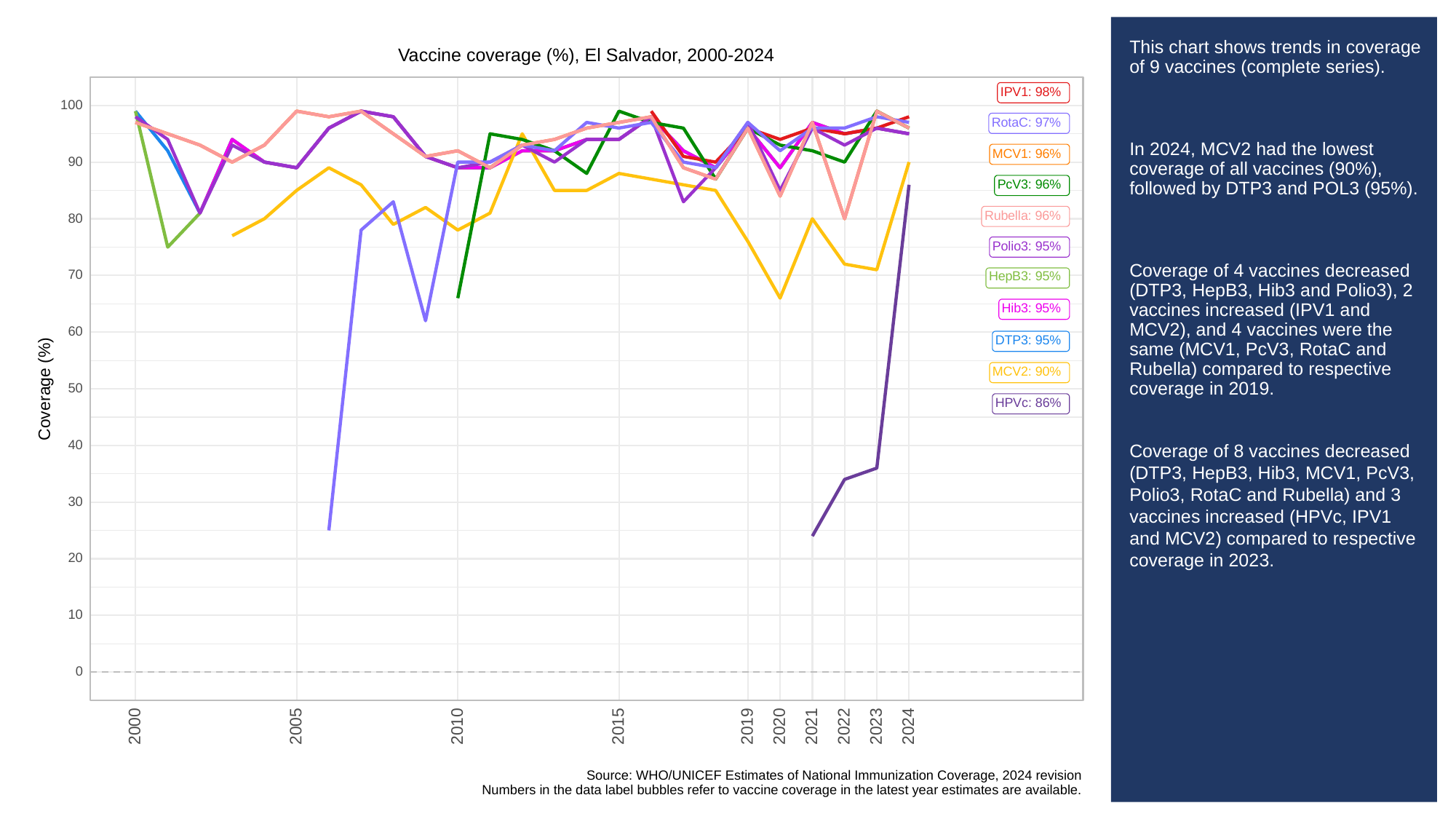

# This chart shows trends in coverage of 9 vaccines (complete series).

In 2024, MCV2 had the lowest coverage of all vaccines (90%), followed by DTP3 and POL3 (95%).

Coverage of 4 vaccines decreased (DTP3, HepB3, Hib3 and Polio3), 2 vaccines increased (IPV1 and MCV2), and 4 vaccines were the same (MCV1, PcV3, RotaC and Rubella) compared to respective coverage in 2019.

Coverage of 8 vaccines decreased (DTP3, HepB3, Hib3, MCV1, PcV3, Polio3, RotaC and Rubella) and 3 vaccines increased (HPVc, IPV1 and MCV2) compared to respective coverage in 2023.

Vaccine coverage (%), El Salvador, 2000-2024

IPV1: 98%

100

RotaC: 97%

MCV1: 96%
90

PcV3: 96%

Rubella: 96%
80

Polio3: 95%

70
HepB3: 95%

Hib3: 95%
60

DTP3: 95%

MCV2: 90%
Coverage (%)
50

HPVc: 86%

40

30

20

10

0

2023
2000
2005
2010
2015
2019
2020
2021
2022
2024
Source: WHO/UNICEF Estimates of National Immunization Coverage, 2024 revision
Numbers in the data label bubbles refer to vaccine coverage in the latest year estimates are available.